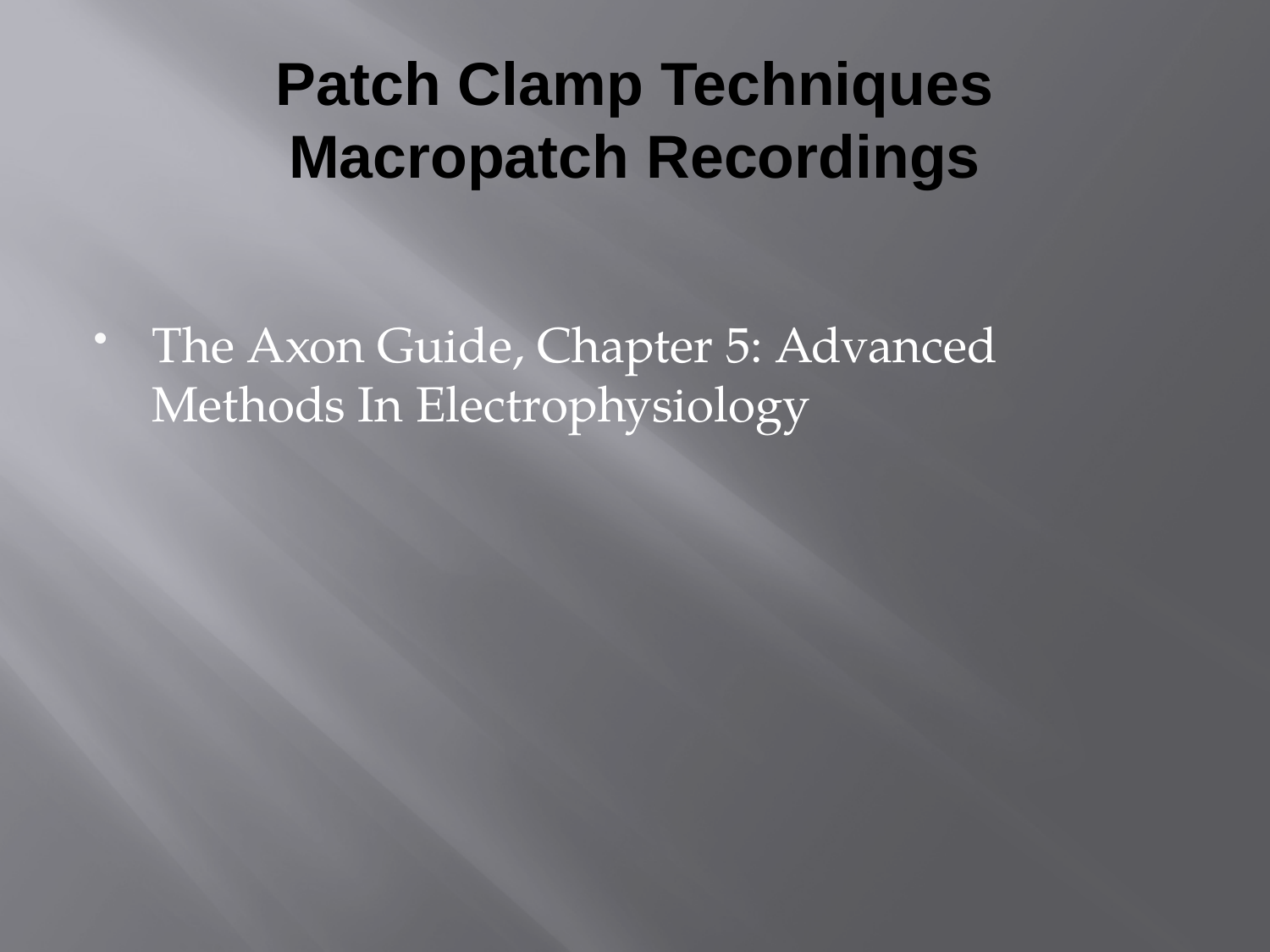

# Patch Clamp Techniques Macropatch Recordings
The Axon Guide, Chapter 5: Advanced Methods In Electrophysiology